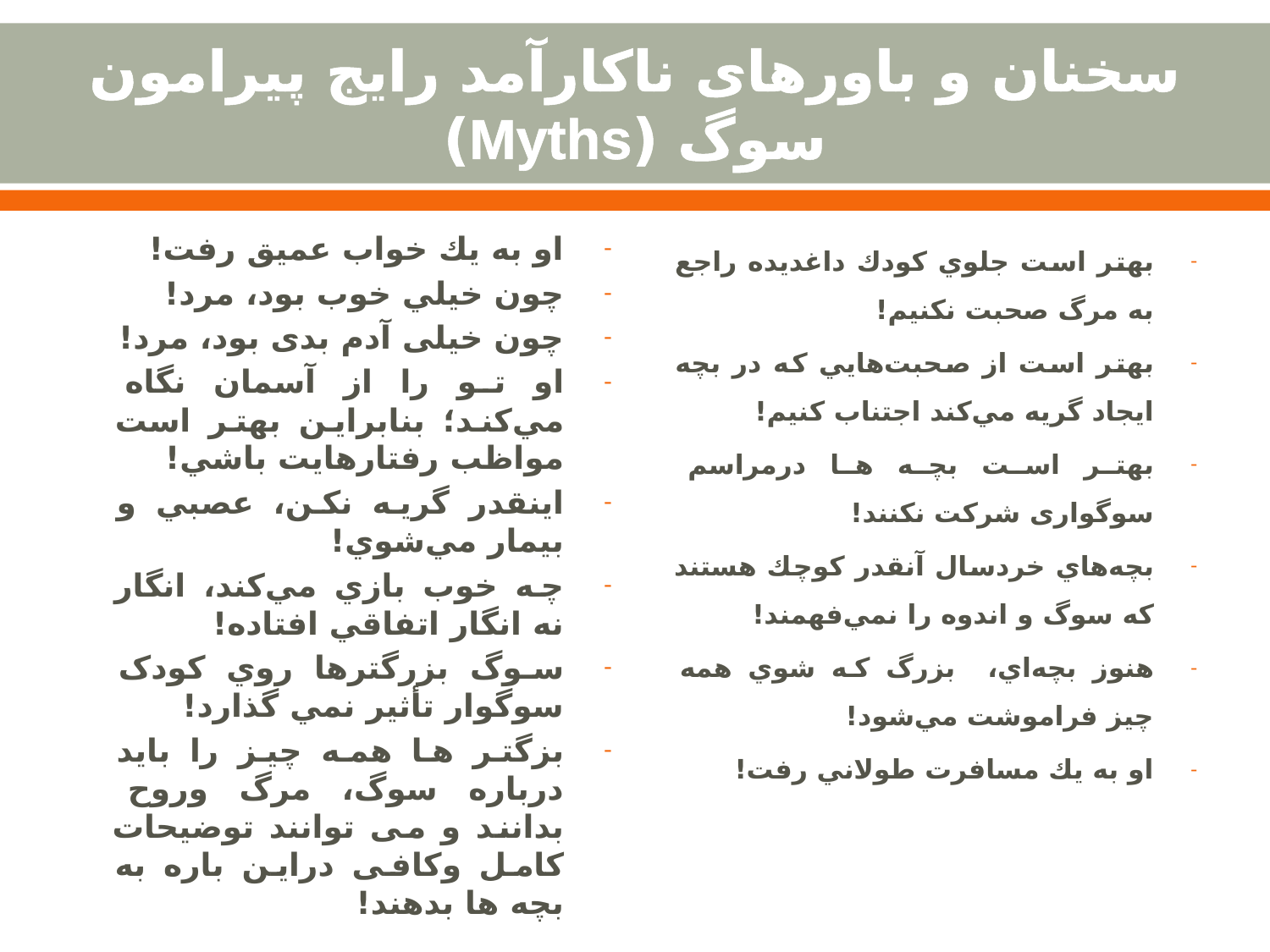

# سخنان و باورهای ناکارآمد رايج پيرامون سوگ (Myths)
او به يك خواب عميق رفت!
چون خيلي خوب بود، مرد!
چون خيلی آدم بدی بود، مرد!
او تو را از آسمان نگاه مي‌كند؛ بنابراين بهتر است مواظب رفتارهايت باشي!
اينقدر گريه نكن، عصبي و بيمار مي‌شوي!
چه خوب بازي مي‌كند، انگار نه انگار اتفاقي افتاده!
سوگ بزرگترها روي کودک سوگوار تأثير نمي گذارد!
بزگتر ها همه چيز را بايد درباره سوگ، مرگ وروح بدانند و می توانند توضيحات کامل وکافی دراين باره به بچه ها بدهند!
بهتر است جلوي كودك داغديده راجع به مرگ صحبت نكنيم!
بهتر است از صحبت‌هايي كه در بچه ايجاد گريه مي‌كند اجتناب كنيم!
بهتر است بچه ها درمراسم سوگواری شرکت نکنند!
بچه‌هاي خردسال آنقدر كوچك هستند كه سوگ و اندوه را نمي‌فهمند!
هنوز بچه‌اي،  بزرگ كه شوي همه چيز فراموشت مي‌شود!
او به يك مسافرت طولاني رفت!